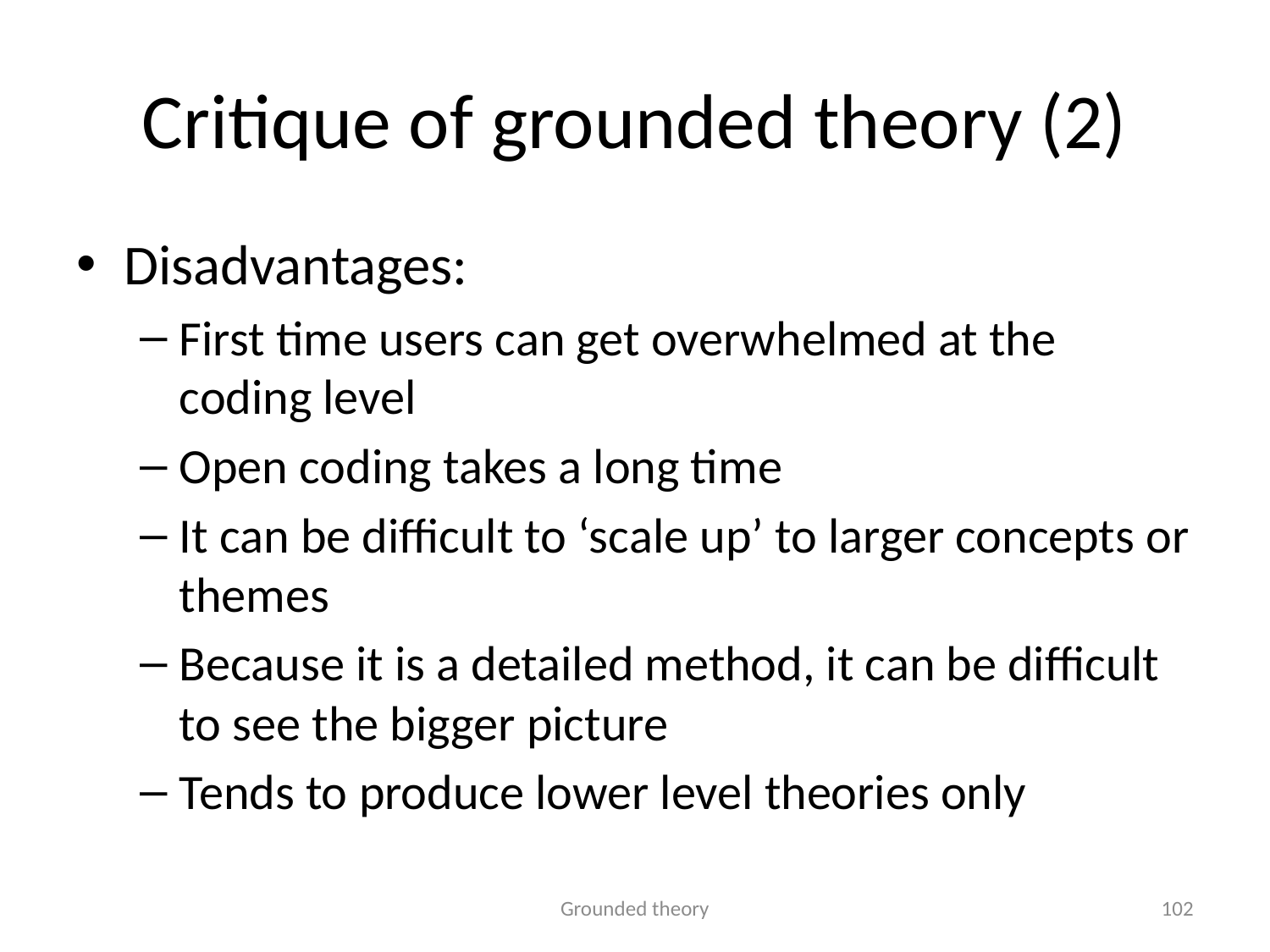

# Critique of grounded theory (2)
Disadvantages:
First time users can get overwhelmed at the coding level
Open coding takes a long time
It can be difficult to ‘scale up’ to larger concepts or themes
Because it is a detailed method, it can be difficult to see the bigger picture
Tends to produce lower level theories only

Grounded theory
102